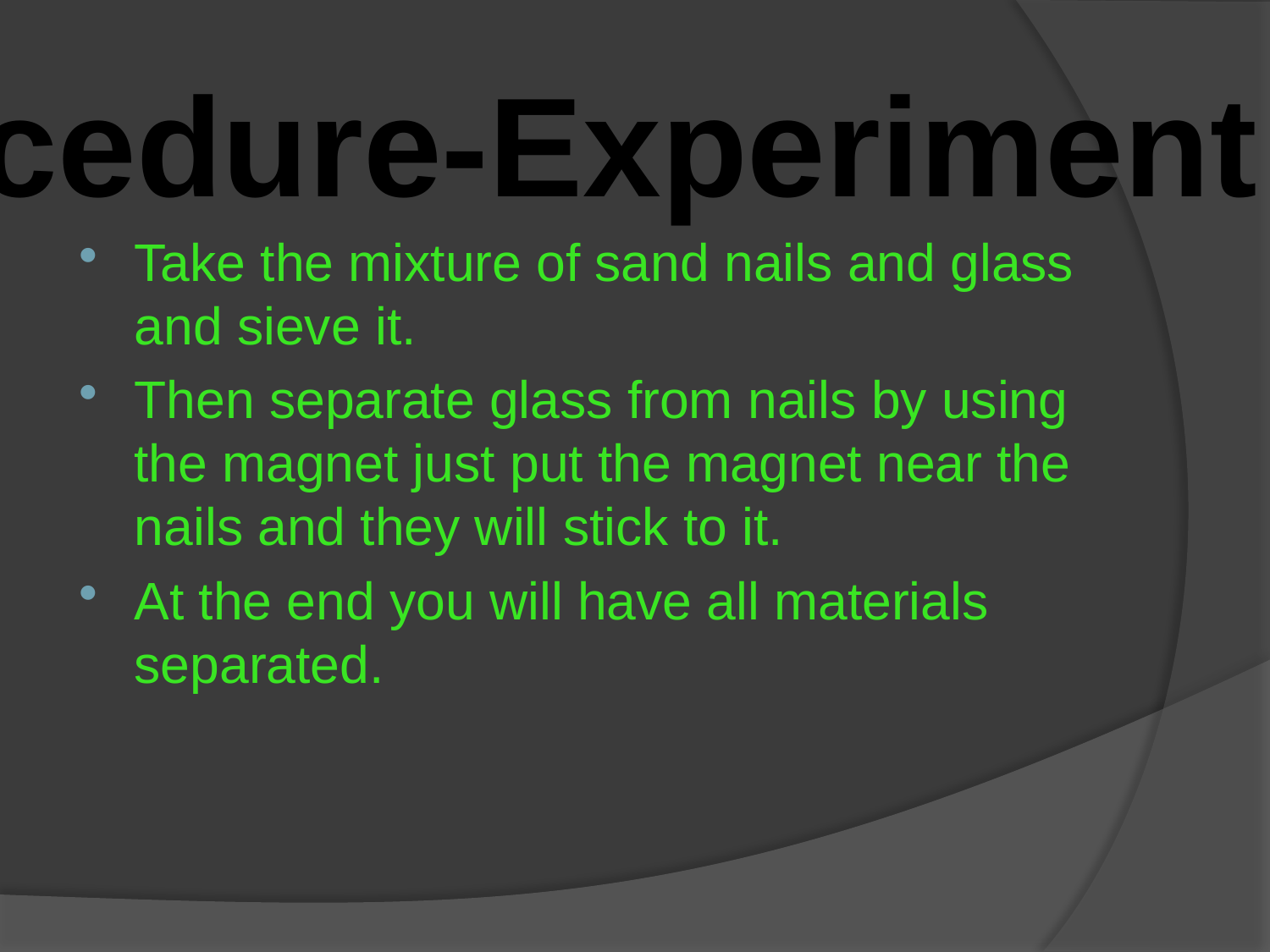

Procedure-Experiment #1
Take the mixture of sand nails and glass and sieve it.
Then separate glass from nails by using the magnet just put the magnet near the nails and they will stick to it.
At the end you will have all materials separated.